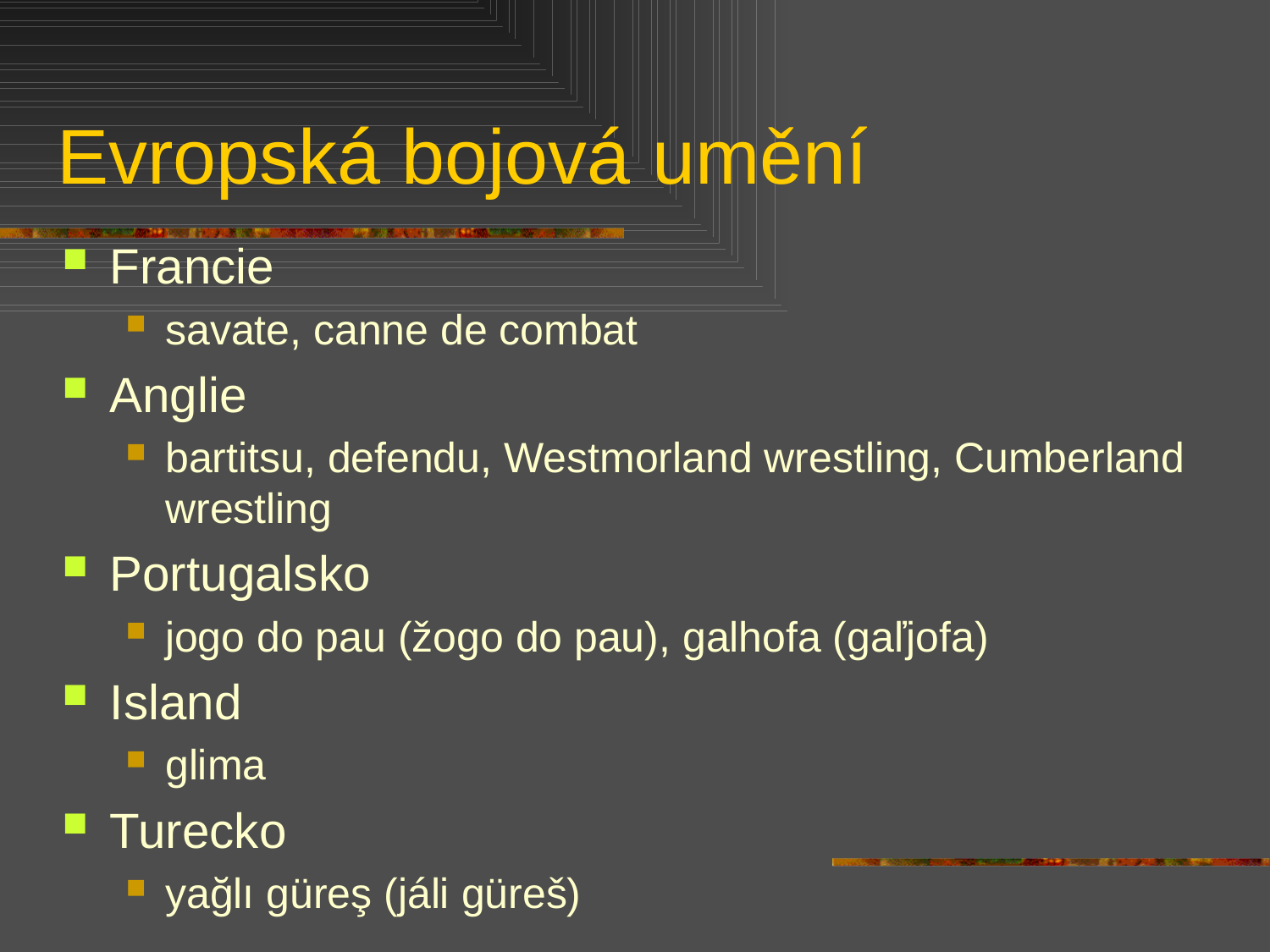

# Evropská bojová umění
Francie
savate, canne de combat
Anglie
bartitsu, defendu, Westmorland wrestling, Cumberland wrestling
Portugalsko
jogo do pau (žogo do pau), galhofa (gaľjofa)
Island
glima
Turecko
yağlı güreş (jáli güreš)